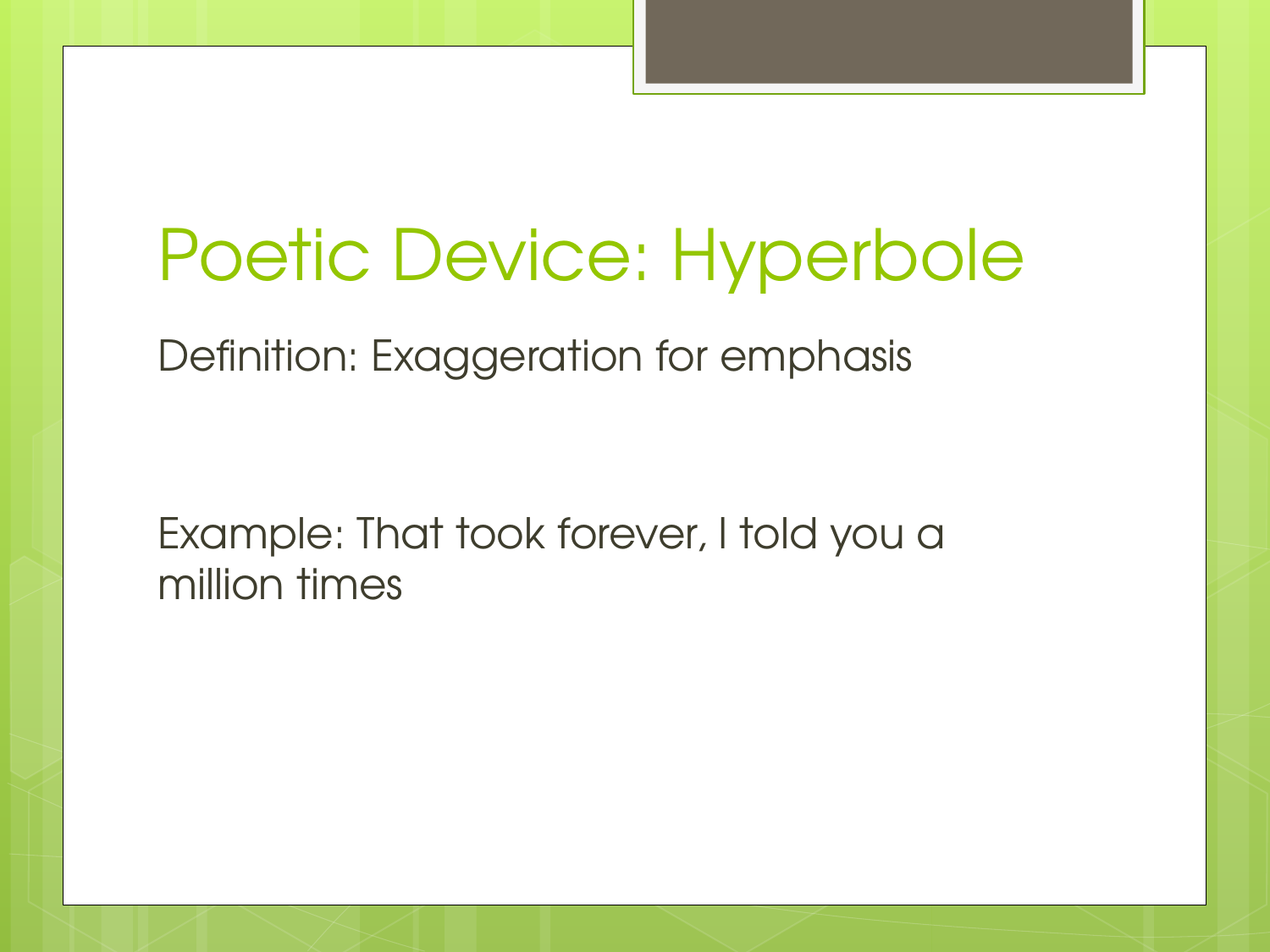

# Poetic Device: Hyperbole
Definition: Exaggeration for emphasis

Example: That took forever, I told you a million times